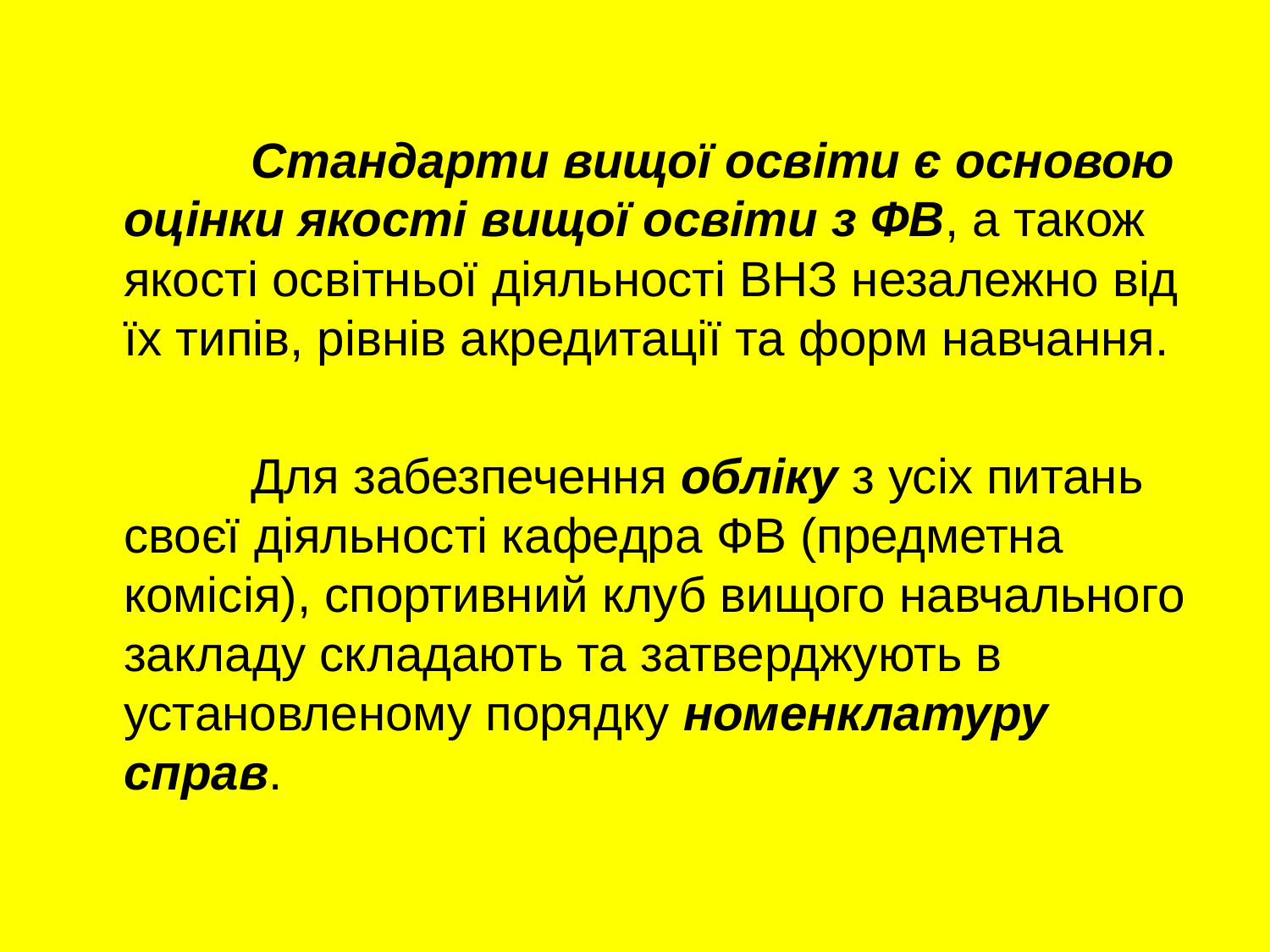

Стандарти вищої освіти є основою оцінки якості вищої освіти з ФВ, а також якості освітньої діяльності ВНЗ незалежно від їх типів, рівнів акредитації та форм навчання.

		Для забезпечення обліку з усіх питань своєї діяльності кафедра ФВ (предметна комісія), спортивний клуб вищого навчального закладу складають та затверджують в установленому порядку номенклатуру справ.